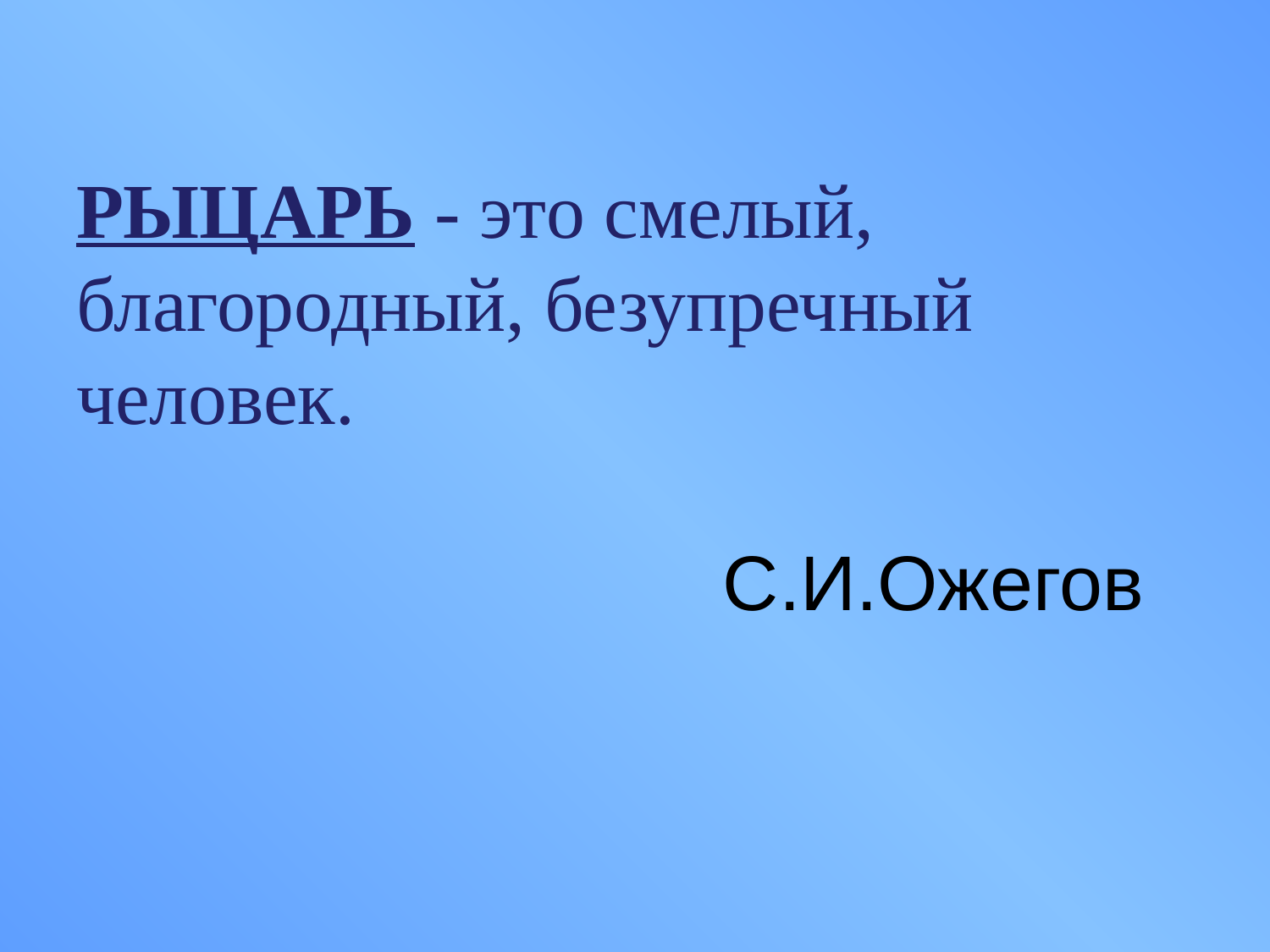

# РЫЦАРЬ - это смелый, благородный, безупречный человек. С.И.Ожегов